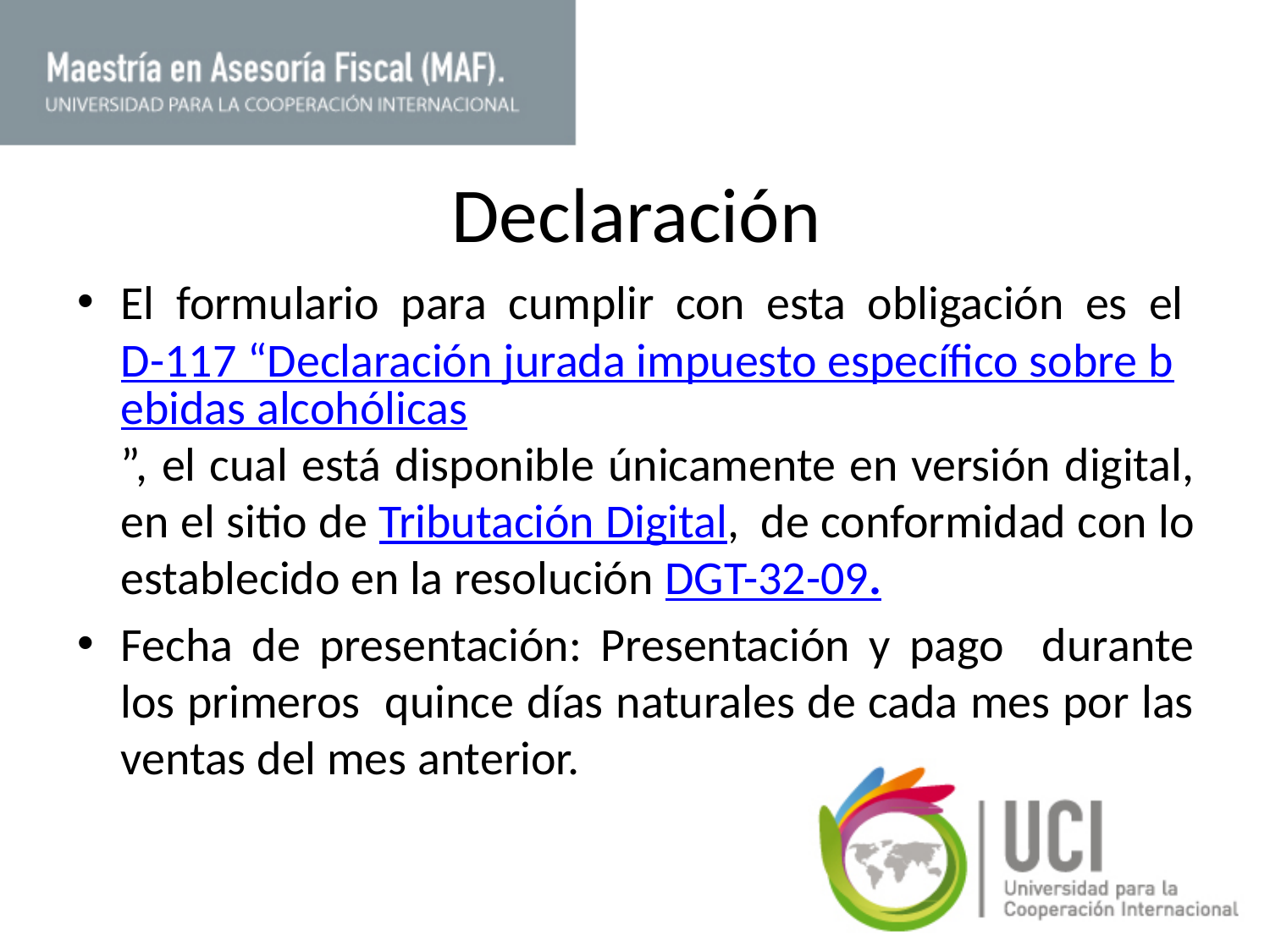

# Declaración
El formulario para cumplir con esta obligación es el D-117 “Declaración jurada impuesto específico sobre bebidas alcohólicas”, el cual está disponible únicamente en versión digital, en el sitio de Tributación Digital,  de conformidad con lo establecido en la resolución DGT-32-09.
Fecha de presentación: Presentación y pago  durante los primeros  quince días naturales de cada mes por las ventas del mes anterior.